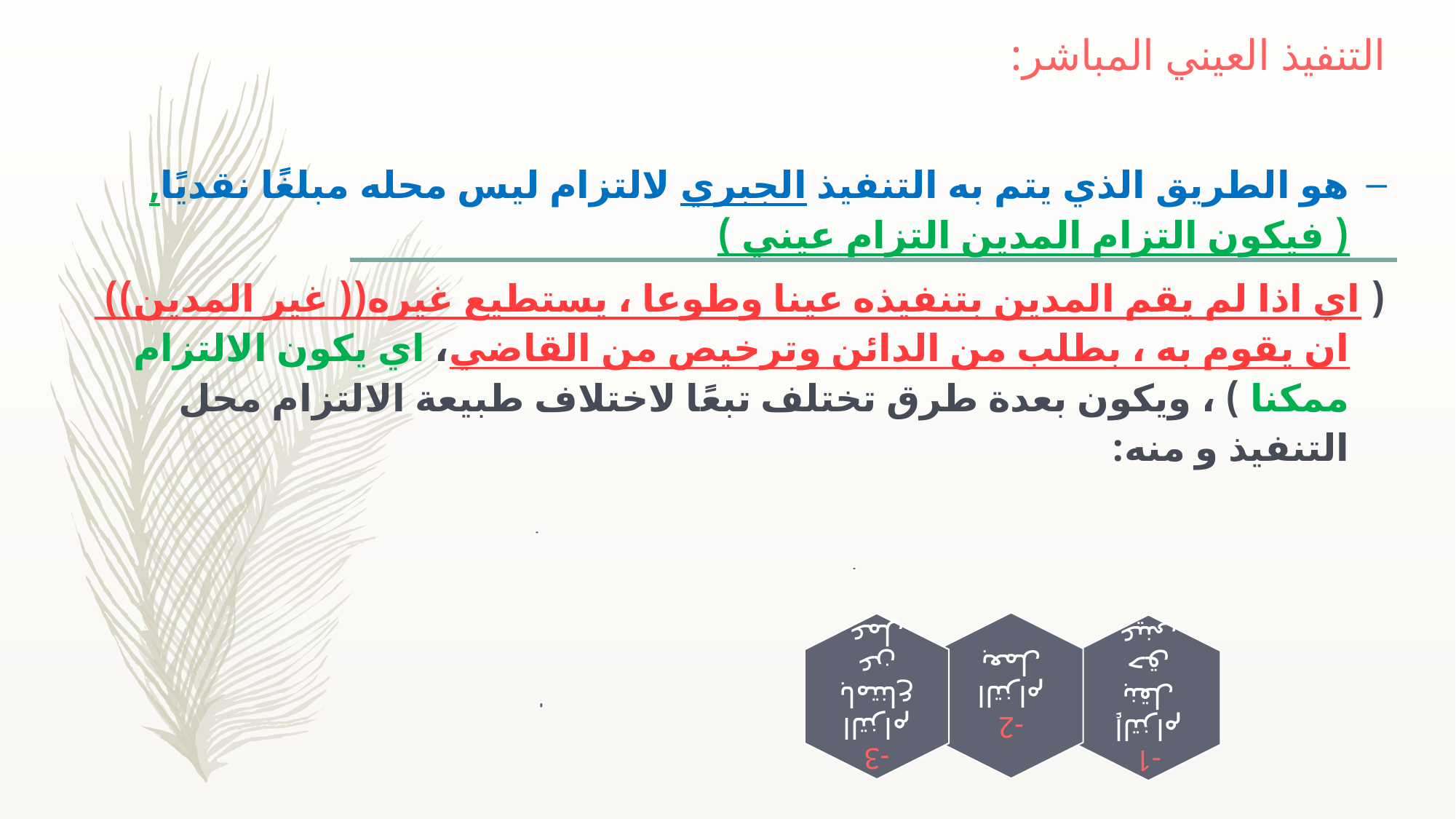

# التنفيذ العيني المباشر:

هو الطريق الذي يتم به التنفيذ الجبري لالتزام ليس محله مبلغًا نقديًا,( فيكون التزام المدين التزام عيني )
( اي اذا لم يقم المدين بتنفيذه عينا وطوعا ، يستطيع غيره(( غير المدين))  ان يقوم به ، بطلب من الدائن وترخيص من القاضي، اي يكون الالتزام ممكنا ) ، ويكون بعدة طرق تختلف تبعًا لاختلاف طبيعة الالتزام محل التنفيذ و منه:
1-إلتزام بنقل حق عيني

2-التزام بعمل

3-التزام بامتناع عن عمل